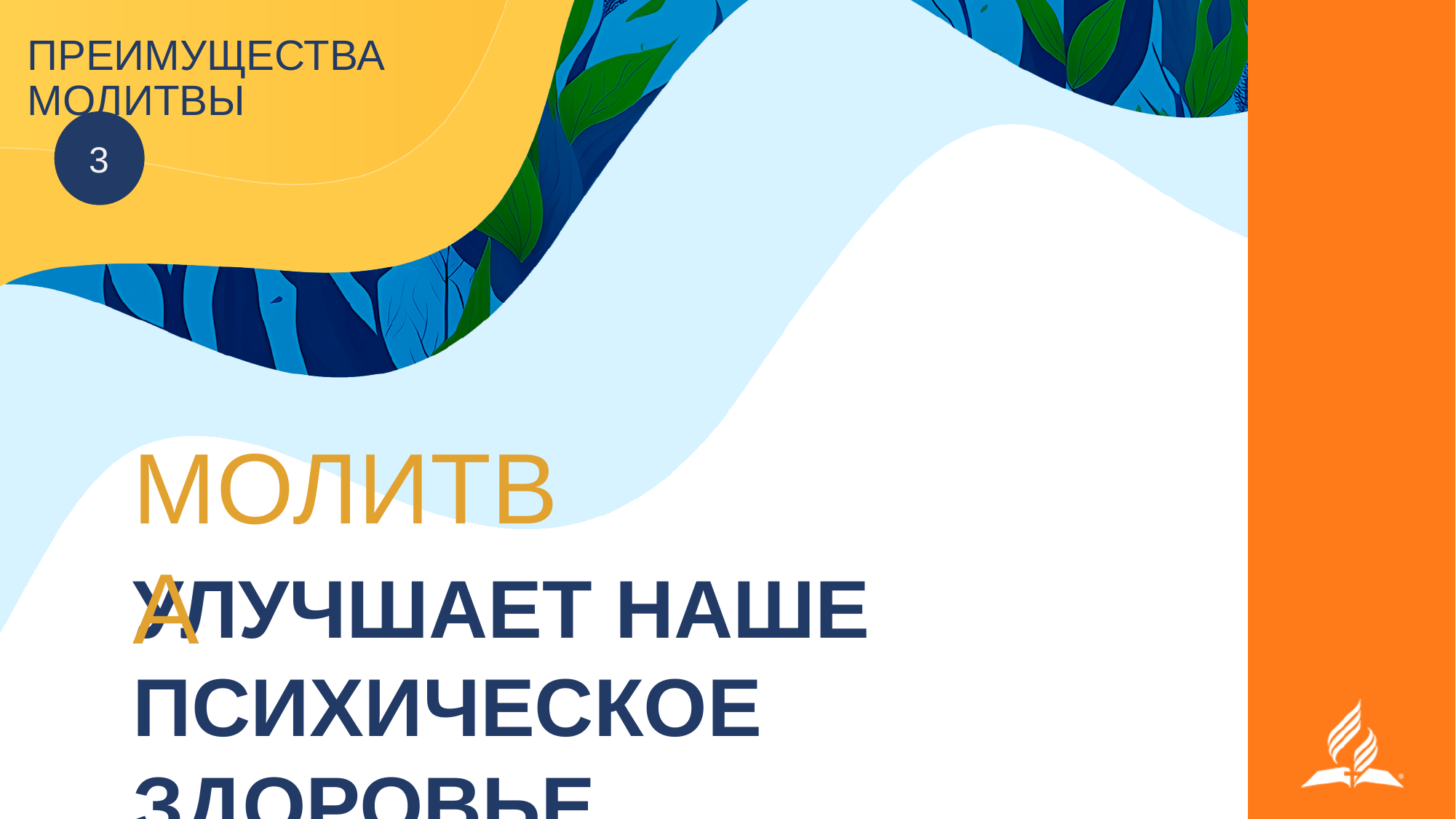

# ПРЕИМУЩЕСТВА МОЛИТВЫ
3
МОЛИТВА
УЛУЧШАЕТ НАШЕ ПСИХИЧЕСКОЕ ЗДОРОВЬЕ